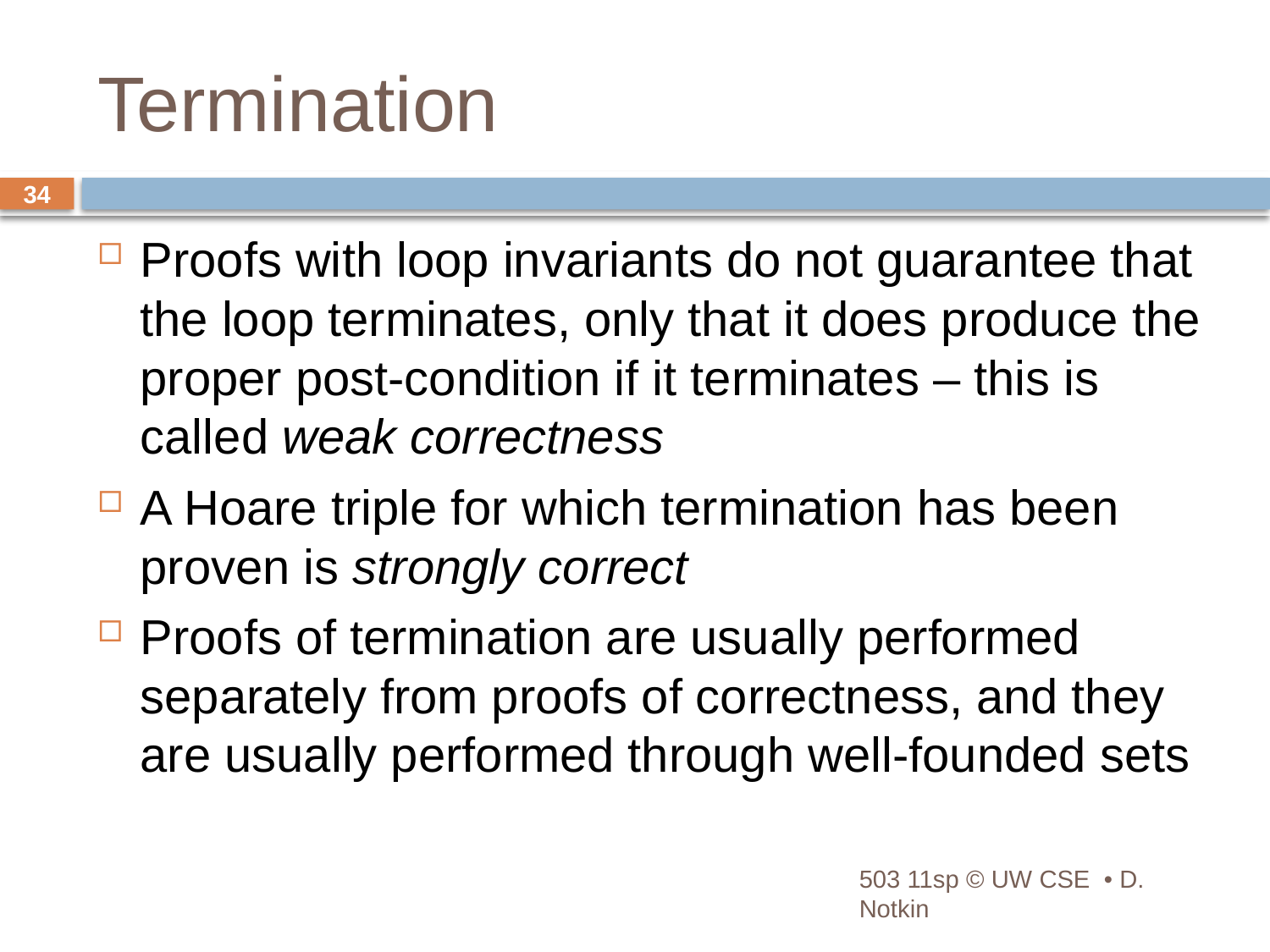

# Termination
34
Proofs with loop invariants do not guarantee that the loop terminates, only that it does produce the proper post-condition if it terminates – this is called weak correctness
A Hoare triple for which termination has been proven is strongly correct
Proofs of termination are usually performed separately from proofs of correctness, and they are usually performed through well-founded sets
503 11sp © UW CSE  • D. Notkin